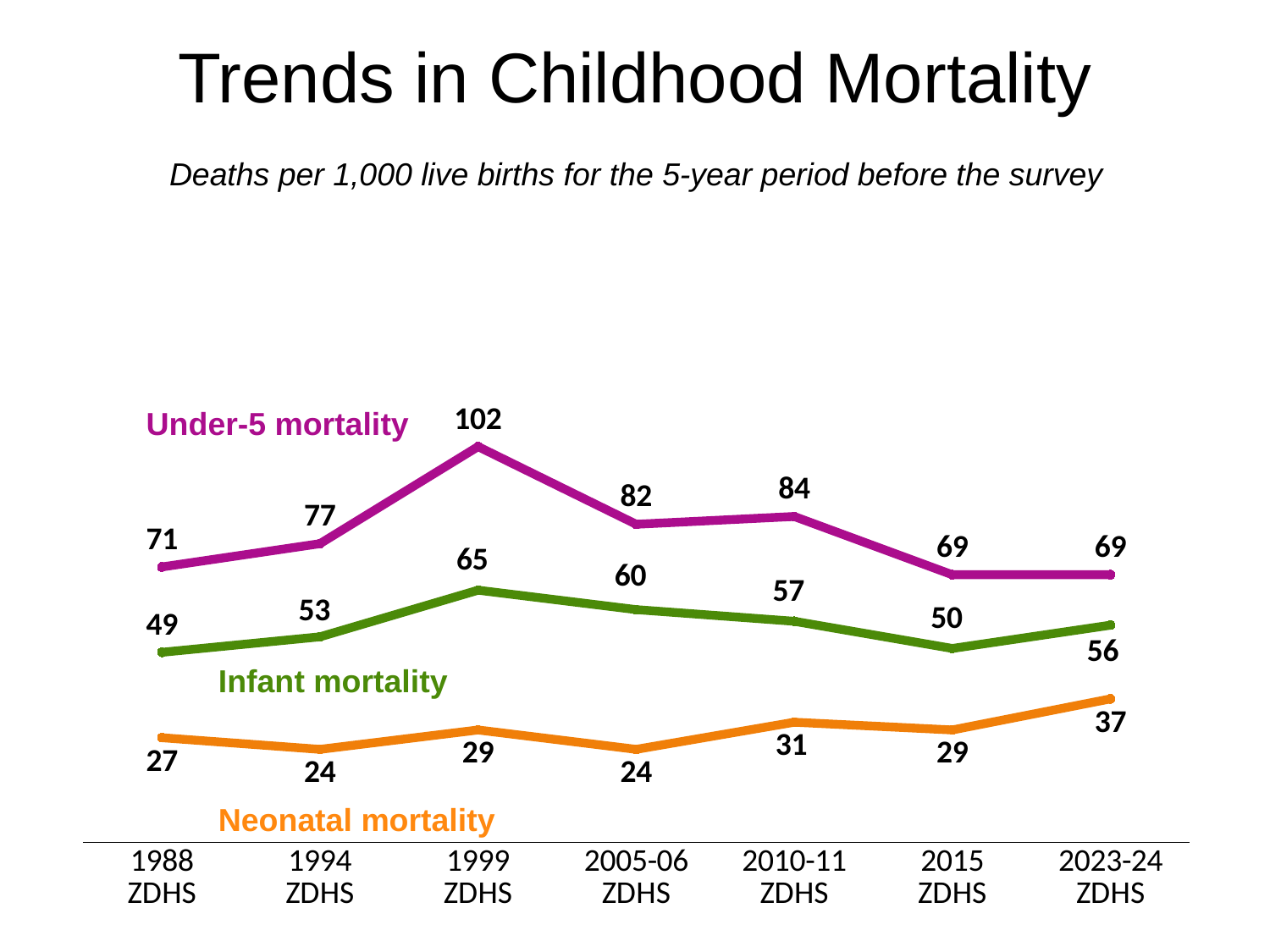

# Trends in Childhood Mortality
Deaths per 1,000 live births for the 5-year period before the survey

### Chart

| Category | Neonatal mortality | Infant mortality | Under-5 mortality |
|---|---|---|---|
| 1988
ZDHS | 27.0 | 49.0 | 71.0 |
| 1994
ZDHS | 24.0 | 53.0 | 77.0 |
| 1999
ZDHS | 29.0 | 65.0 | 102.0 |
| 2005-06 ZDHS | 24.0 | 60.0 | 82.0 |
| 2010-11 ZDHS | 31.0 | 57.0 | 84.0 |
| 2015
ZDHS | 29.0 | 50.0 | 69.0 |
| 2023-24 ZDHS | 37.0 | 56.0 | 69.0 |
Under-5 mortality
Infant mortality
Neonatal mortality